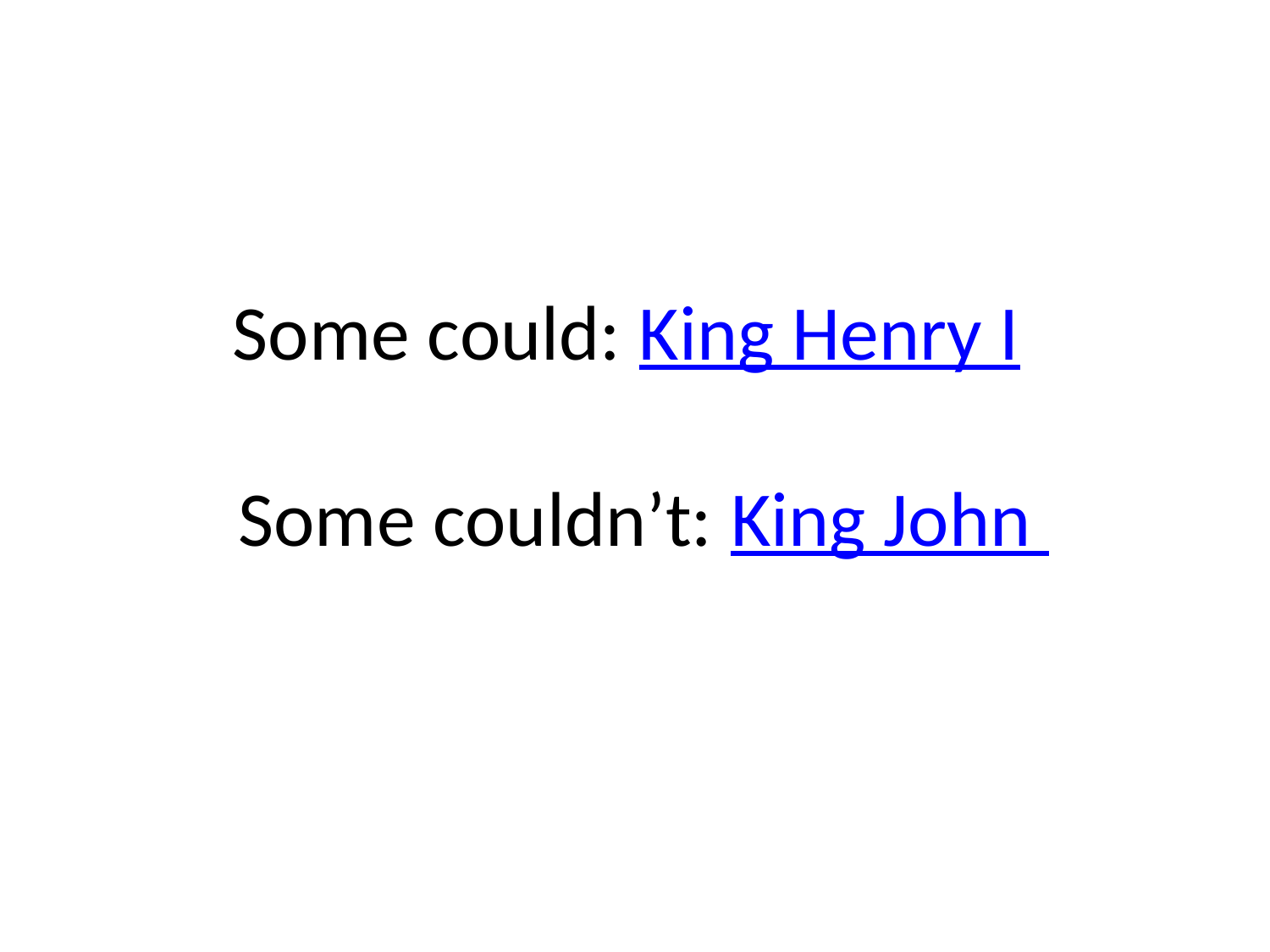

# Some could: King Henry I Some couldn’t: King John